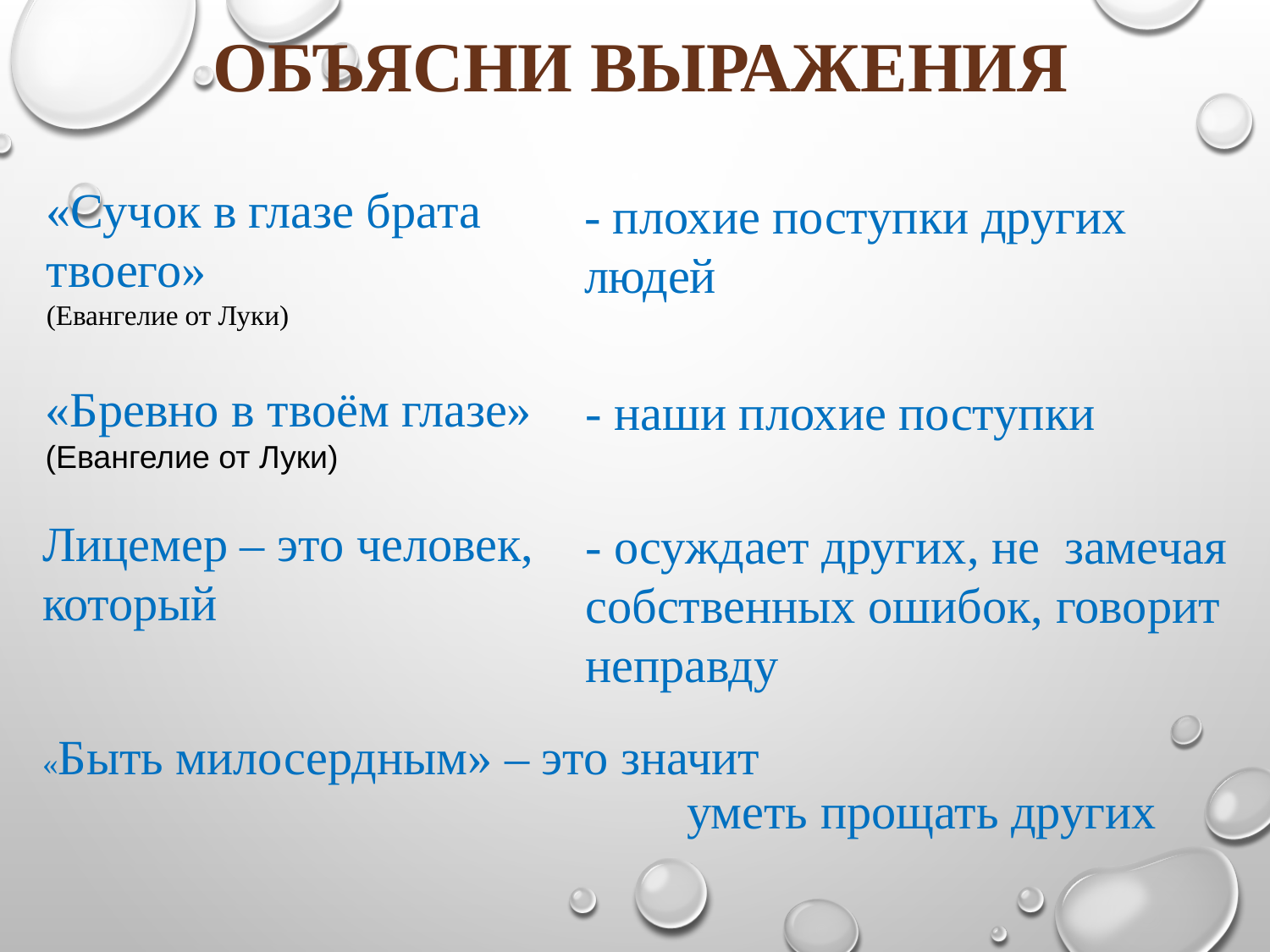

# Объясни выражения
«Сучок в глазе брата твоего»
(Евангелие от Луки)
- плохие поступки других людей
«Бревно в твоём глазе»
(Евангелие от Луки)

- наши плохие поступки
Лицемер – это человек,
который
- осуждает других, не  замечая собственных ошибок, говорит неправду
«Быть милосердным» – это значит
уметь прощать других